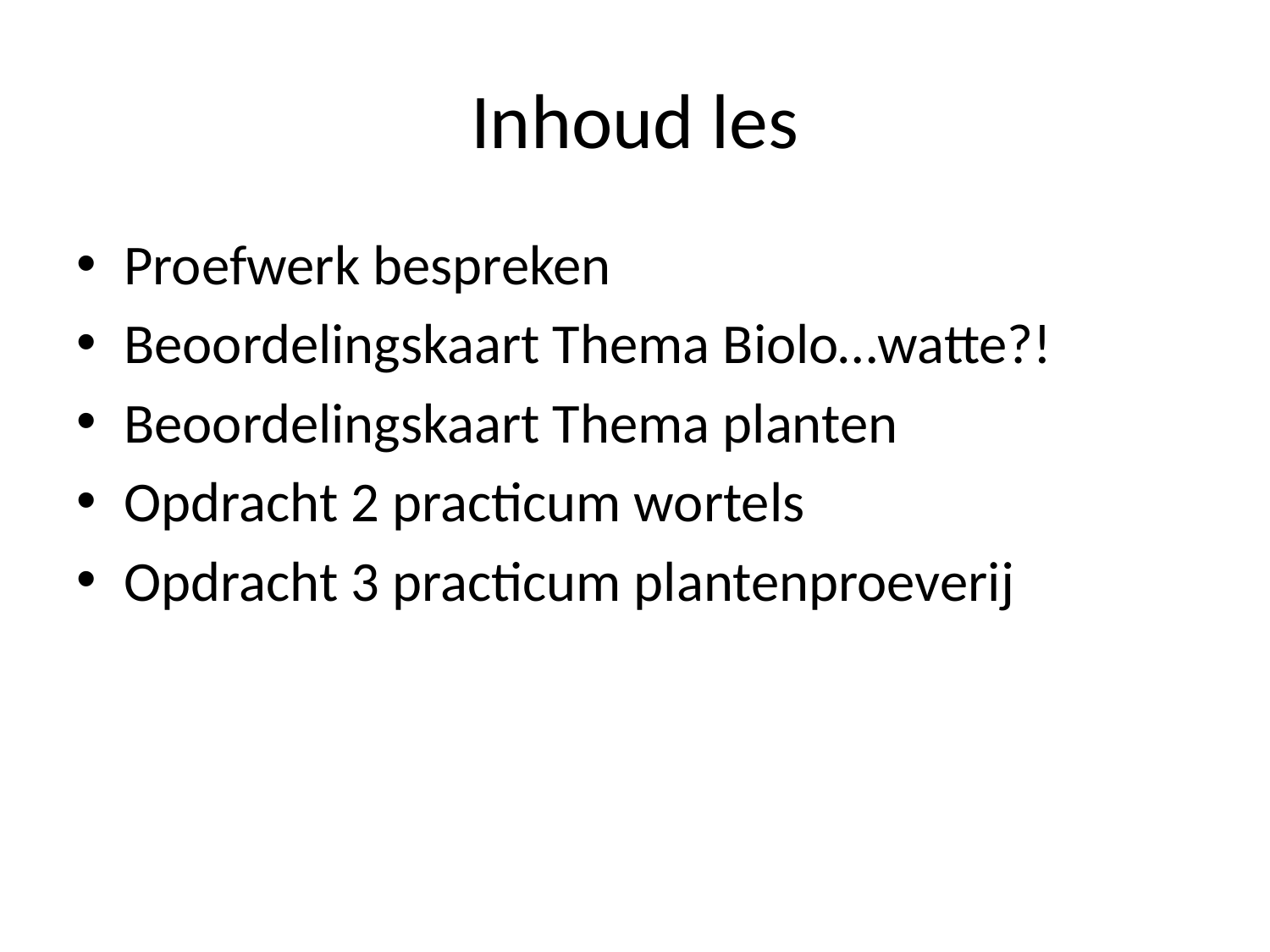

# Inhoud les
Proefwerk bespreken
Beoordelingskaart Thema Biolo…watte?!
Beoordelingskaart Thema planten
Opdracht 2 practicum wortels
Opdracht 3 practicum plantenproeverij